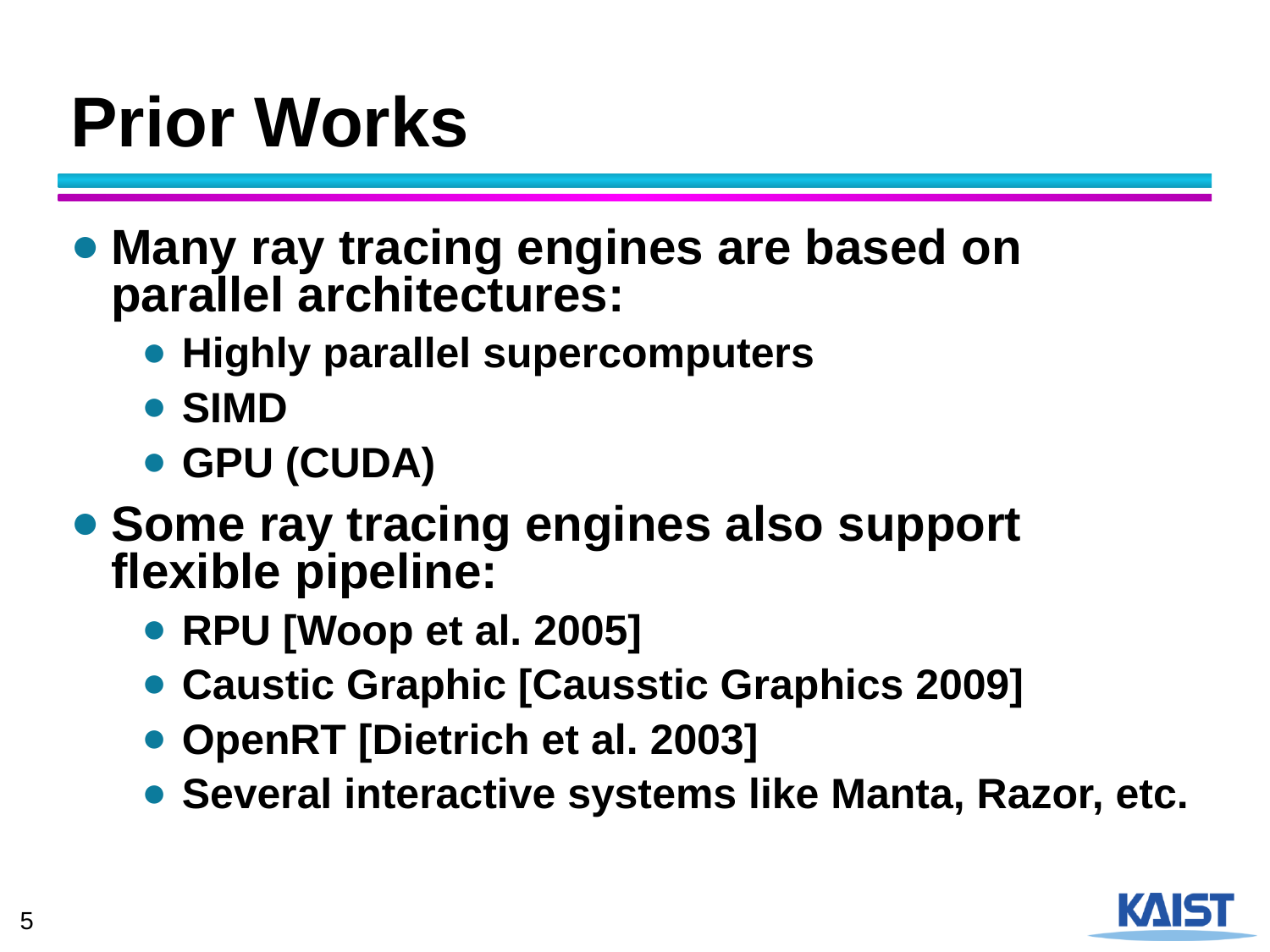

# Prior Works
Many ray tracing engines are based on parallel architectures:
Highly parallel supercomputers
SIMD
GPU (CUDA)
Some ray tracing engines also support flexible pipeline:
RPU [Woop et al. 2005]
Caustic Graphic [Causstic Graphics 2009]
OpenRT [Dietrich et al. 2003]
Several interactive systems like Manta, Razor, etc.